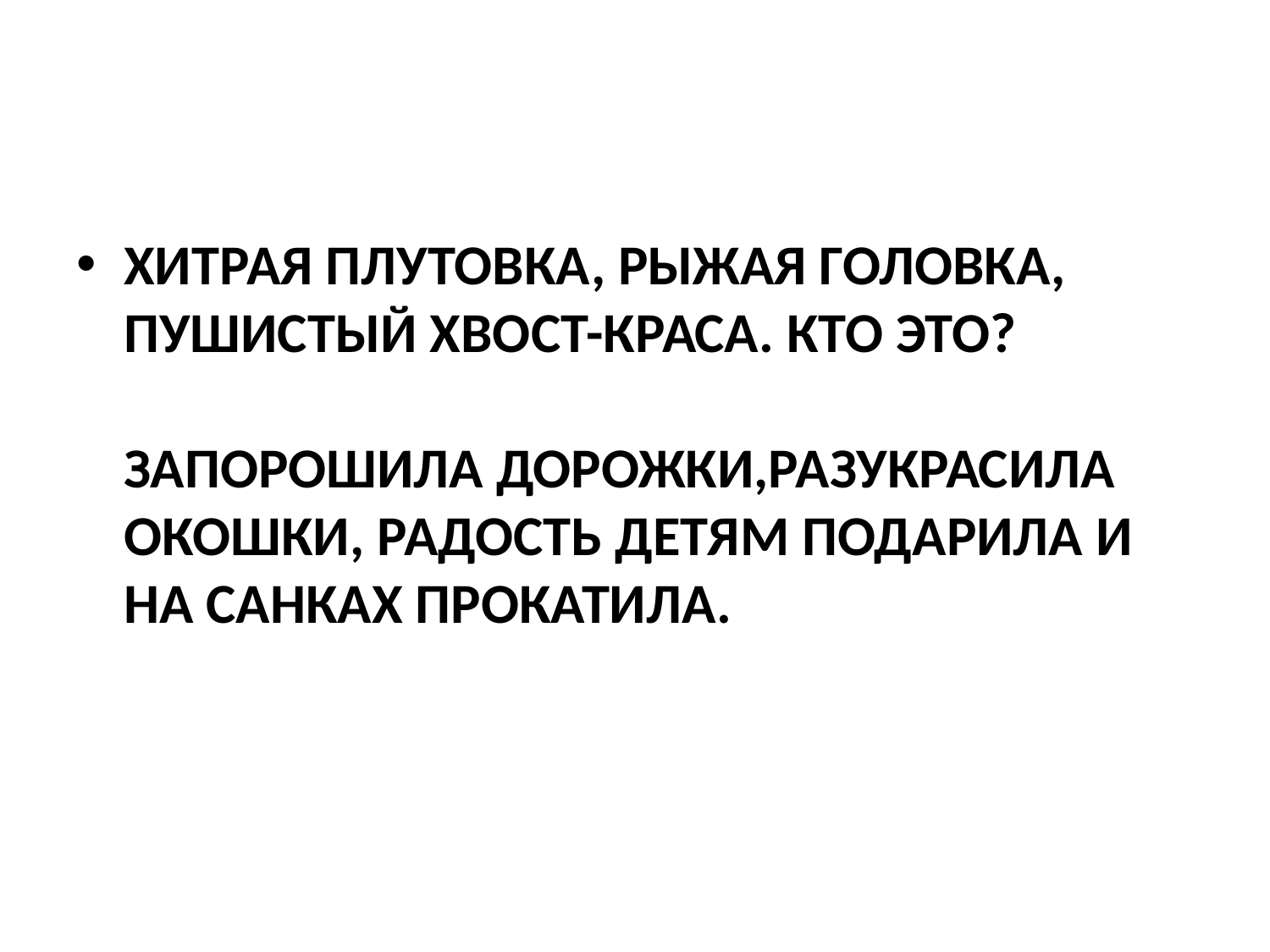

ХИТРАЯ ПЛУТОВКА, РЫЖАЯ ГОЛОВКА,
ПУШИСТЫЙ ХВОСТ-КРАСА. КТО ЭТО?
ЗАПОРОШИЛА ДОРОЖКИ,РАЗУКРАСИЛА
ОКОШКИ, РАДОСТЬ ДЕТЯМ ПОДАРИЛА И
НА САНКАХ ПРОКАТИЛА.